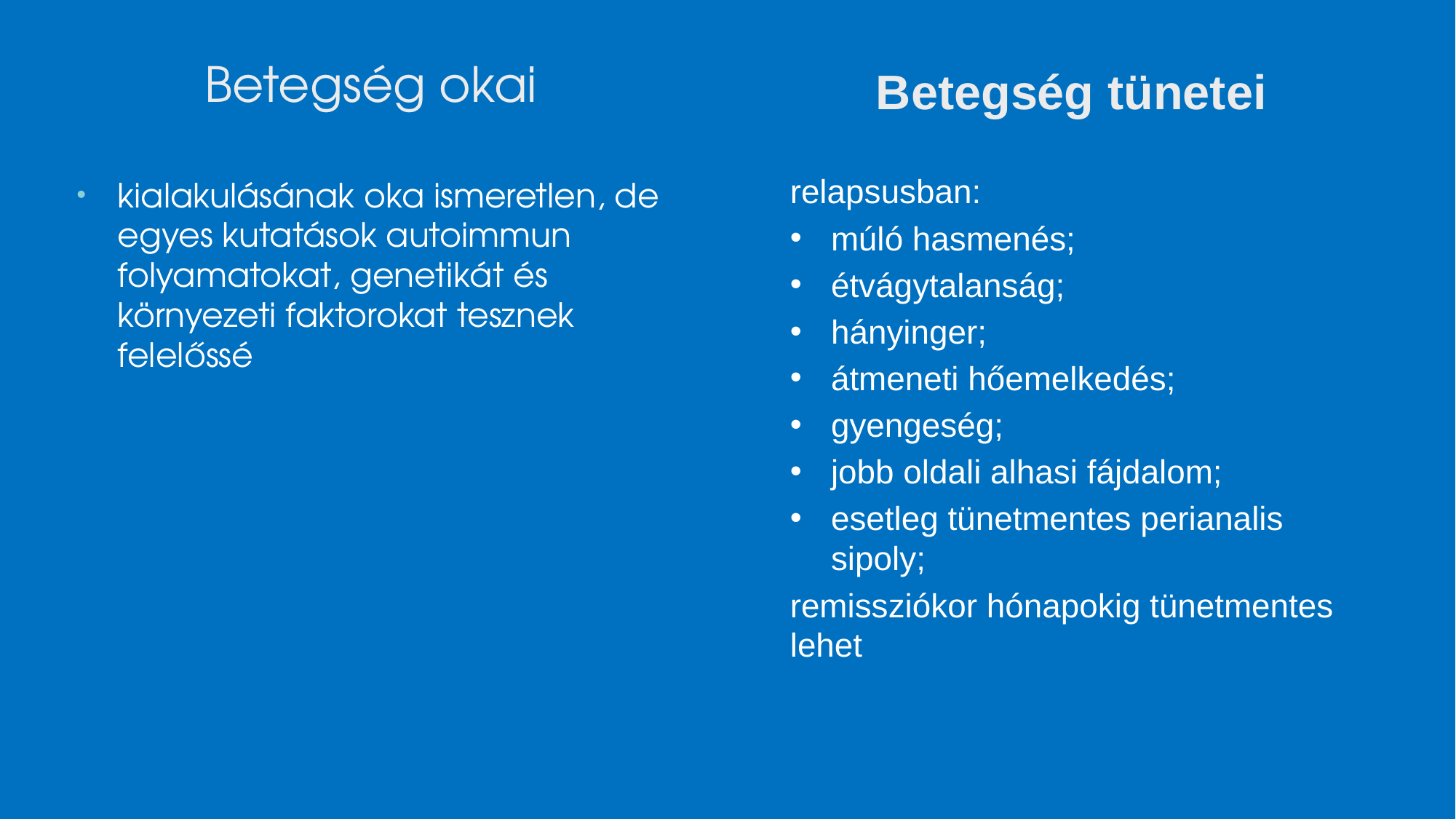

# Betegség okai
Betegség tünetei
relapsusban:
múló hasmenés;
étvágytalanság;
hányinger;
átmeneti hőemelkedés;
gyengeség;
jobb oldali alhasi fájdalom;
esetleg tünetmentes perianalis sipoly;
remissziókor hónapokig tünetmentes lehet
kialakulásának oka ismeretlen, de egyes kutatások autoimmun folyamatokat, genetikát és környezeti faktorokat tesznek felelőssé